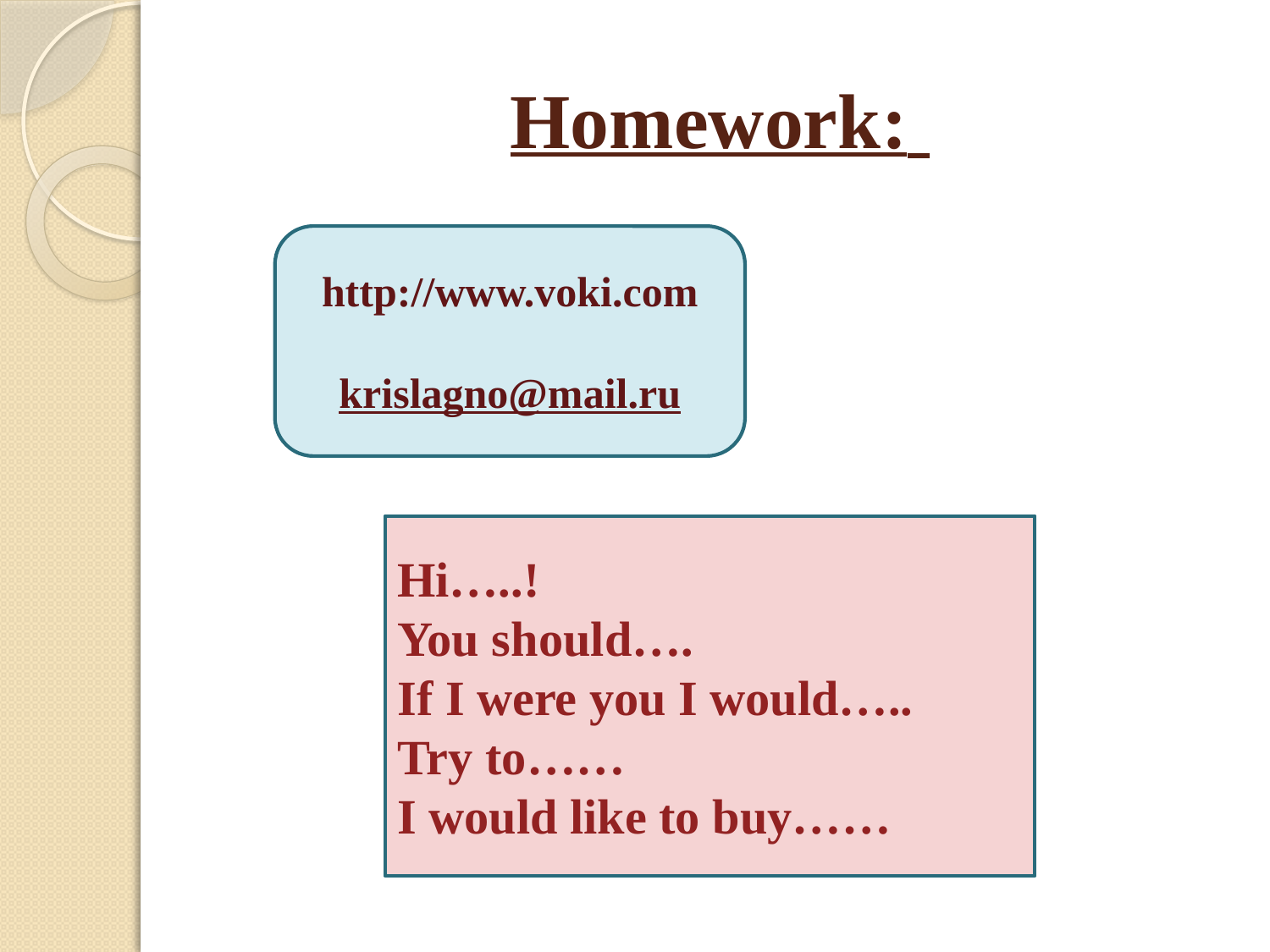

# Homework:
http://www.voki.com

krislagno@mail.ru
Hi…..!
You should….
If I were you I would…..
Try to……
I would like to buy……